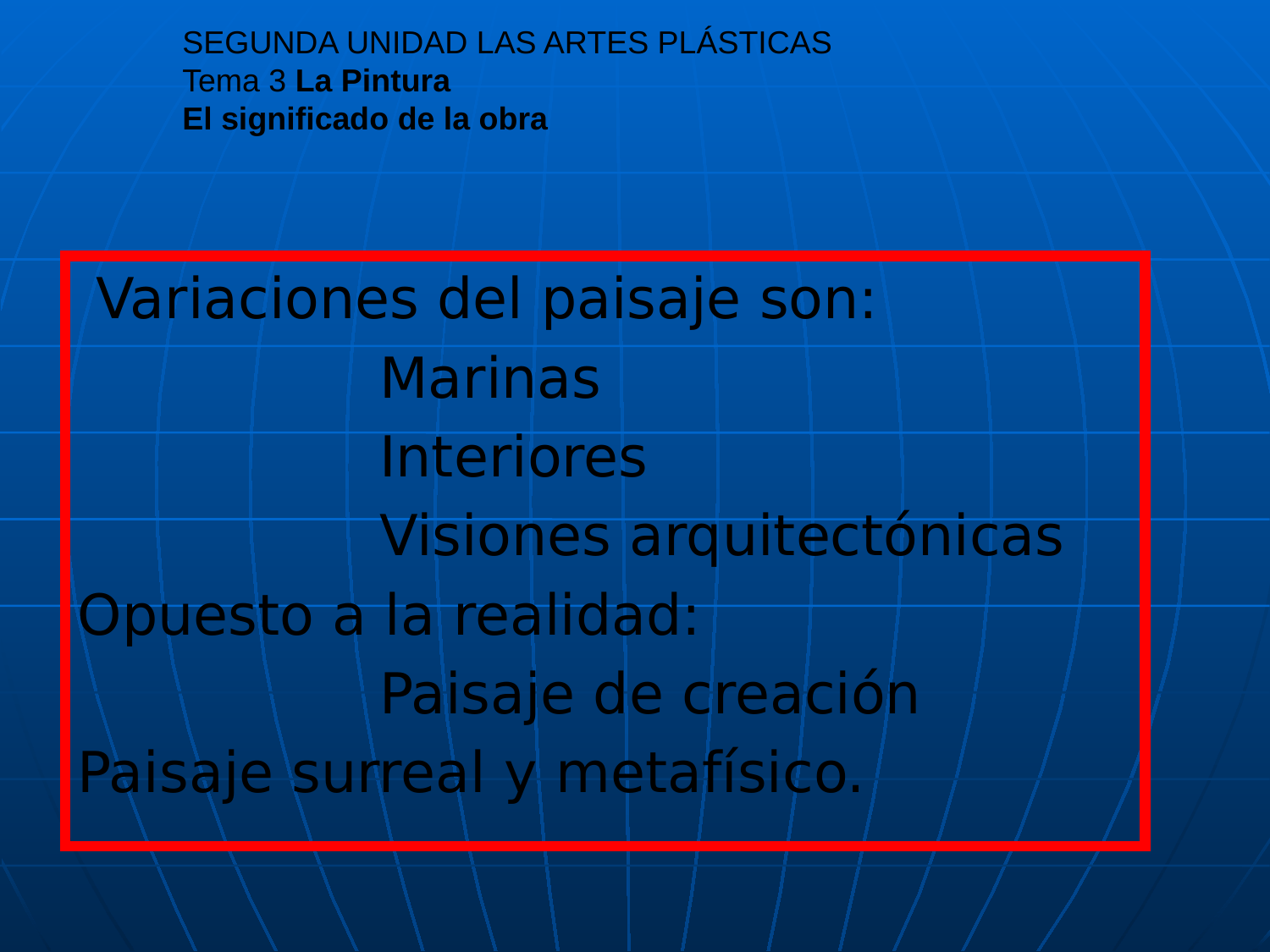

# SEGUNDA UNIDAD LAS ARTES PLÁSTICAS Tema 3 La Pintura El significado de la obra
 Variaciones del paisaje son:
			Marinas
			Interiores
			Visiones arquitectónicas
Opuesto a la realidad:
			Paisaje de creación
Paisaje surreal y metafísico.